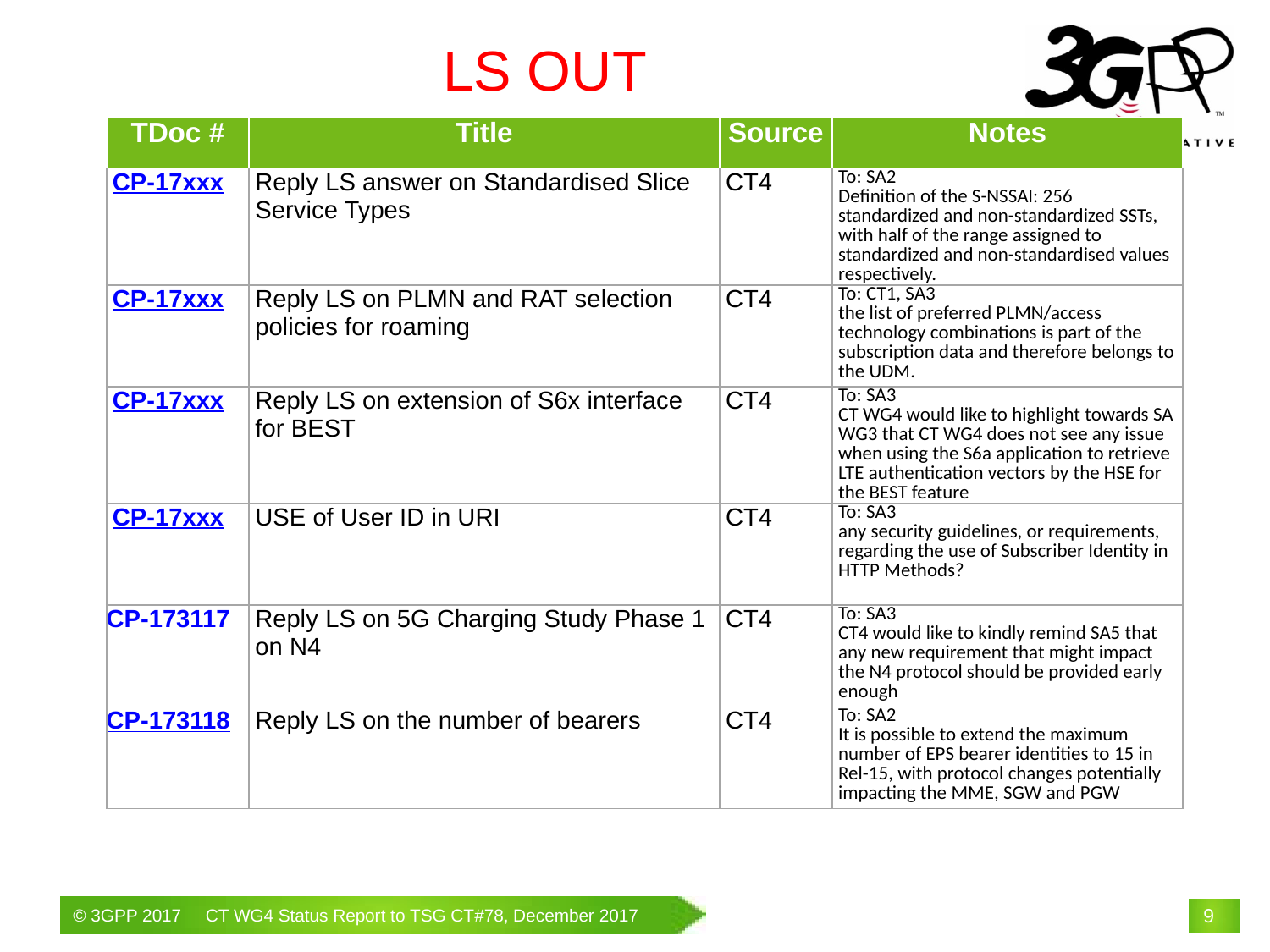

# LS OUT
| TDoc # | Title | Source | Notes |
| --- | --- | --- | --- |
| CP-17xxx | Reply LS answer on Standardised Slice Service Types | CT4 | To: SA2 Definition of the S-NSSAI: 256 standardized and non-standardized SSTs, with half of the range assigned to standardized and non-standardised values respectively. |
| CP-17xxx | Reply LS on PLMN and RAT selection policies for roaming | CT4 | To: CT1, SA3 the list of preferred PLMN/access technology combinations is part of the subscription data and therefore belongs to the UDM. |
| CP-17xxx | Reply LS on extension of S6x interface for BEST | CT4 | To: SA3 CT WG4 would like to highlight towards SA WG3 that CT WG4 does not see any issue when using the S6a application to retrieve LTE authentication vectors by the HSE for the BEST feature |
| CP-17xxx | USE of User ID in URI | CT4 | To: SA3 any security guidelines, or requirements, regarding the use of Subscriber Identity in HTTP Methods? |
| CP-173117 | Reply LS on 5G Charging Study Phase 1 on N4 | CT4 | To: SA3 CT4 would like to kindly remind SA5 that any new requirement that might impact the N4 protocol should be provided early enough |
| CP-173118 | Reply LS on the number of bearers | CT4 | To: SA2 It is possible to extend the maximum number of EPS bearer identities to 15 in Rel-15, with protocol changes potentially impacting the MME, SGW and PGW |